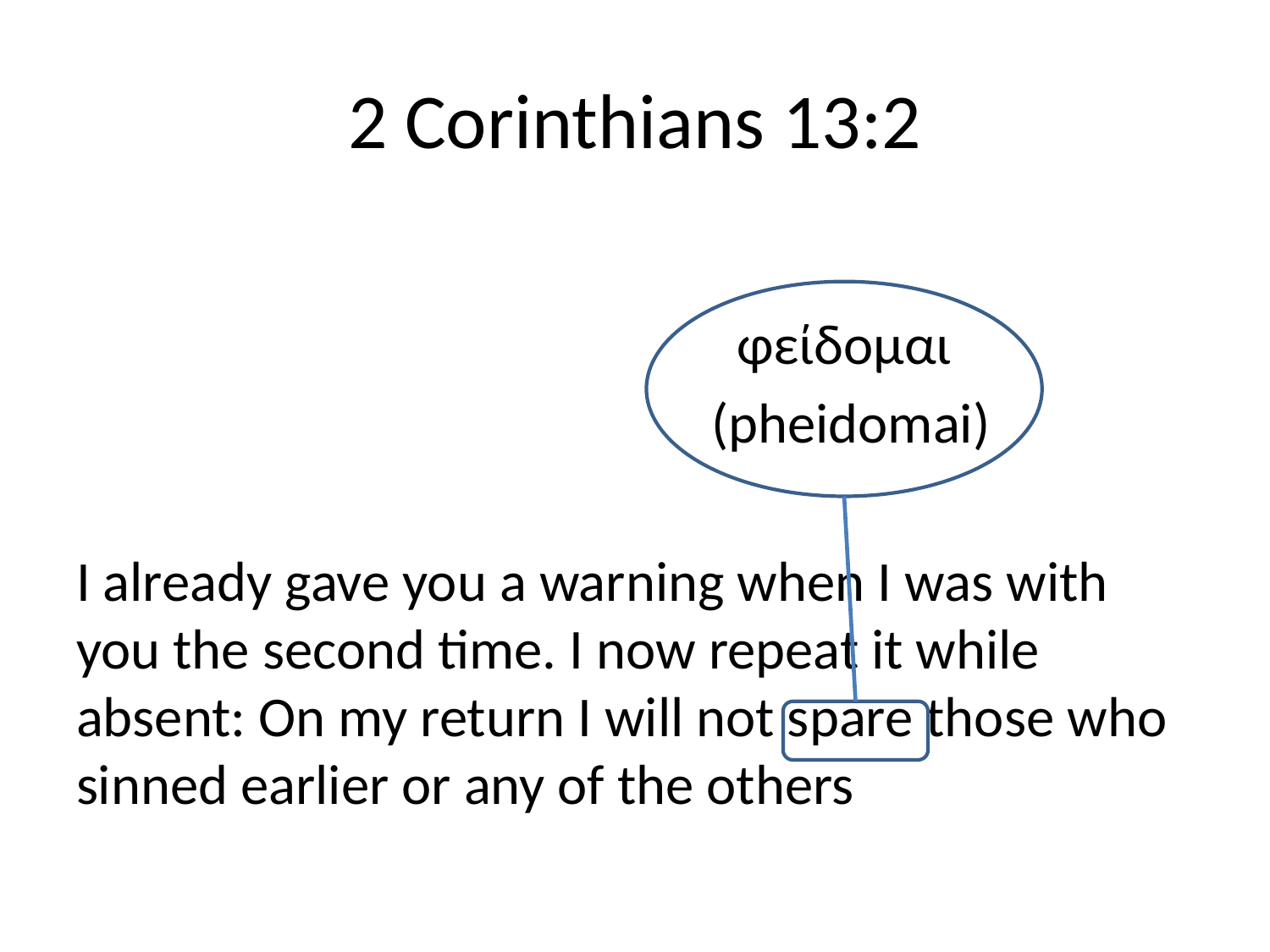

# 2 Corinthians 13:2

					  φείδομαι
					(pheidomai)

I already gave you a warning when I was with you the second time. I now repeat it while absent: On my return I will not spare those who sinned earlier or any of the others